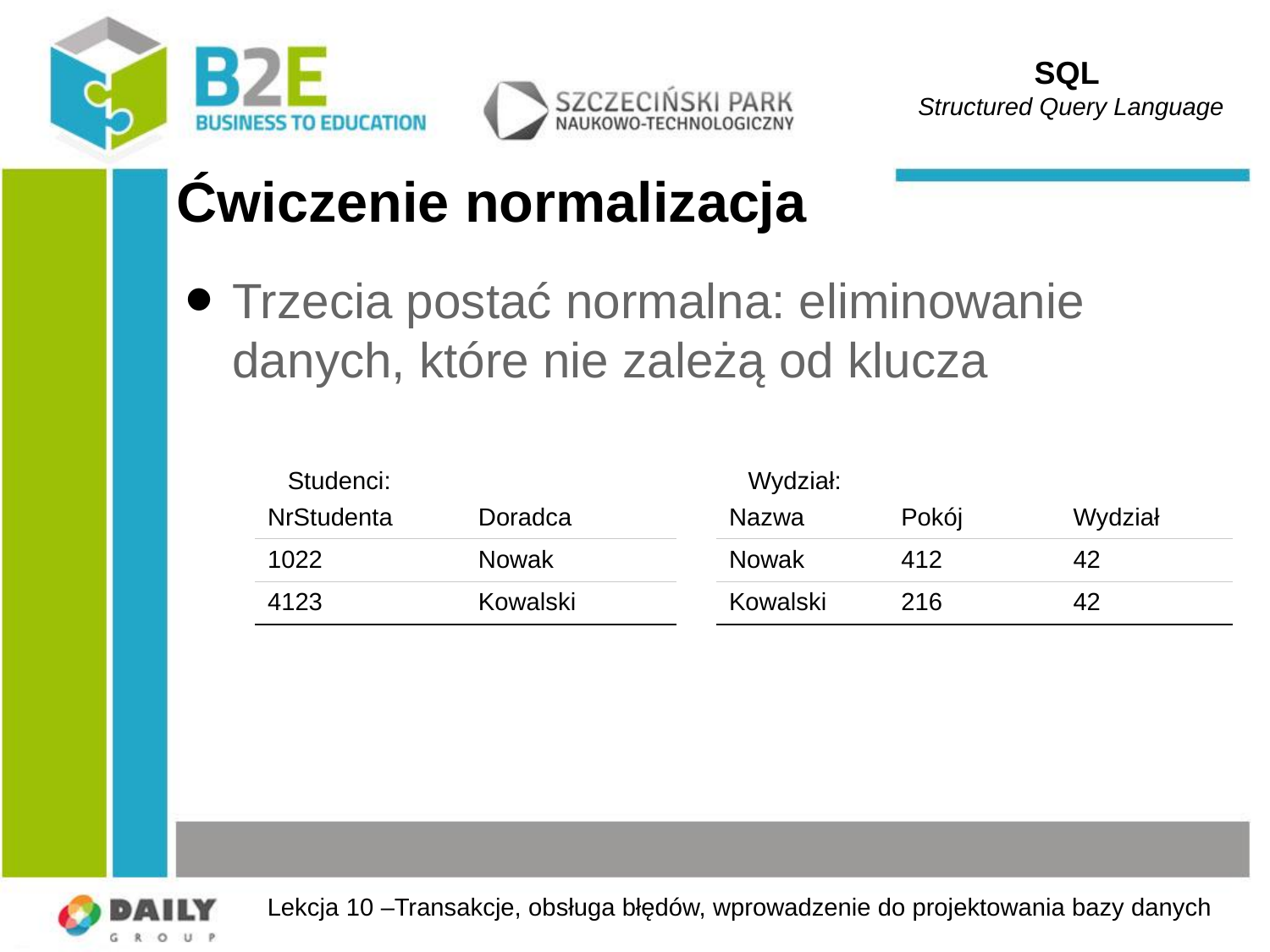

SQL
Structured Query Language
# Ćwiczenie normalizacja
Trzecia postać normalna: eliminowanie danych, które nie zależą od klucza
Studenci:
Wydział:
| NrStudenta | Doradca |
| --- | --- |
| 1022 | Nowak |
| 4123 | Kowalski |
| Nazwa | Pokój | Wydział |
| --- | --- | --- |
| Nowak | 412 | 42 |
| Kowalski | 216 | 42 |
Lekcja 10 –Transakcje, obsługa błędów, wprowadzenie do projektowania bazy danych